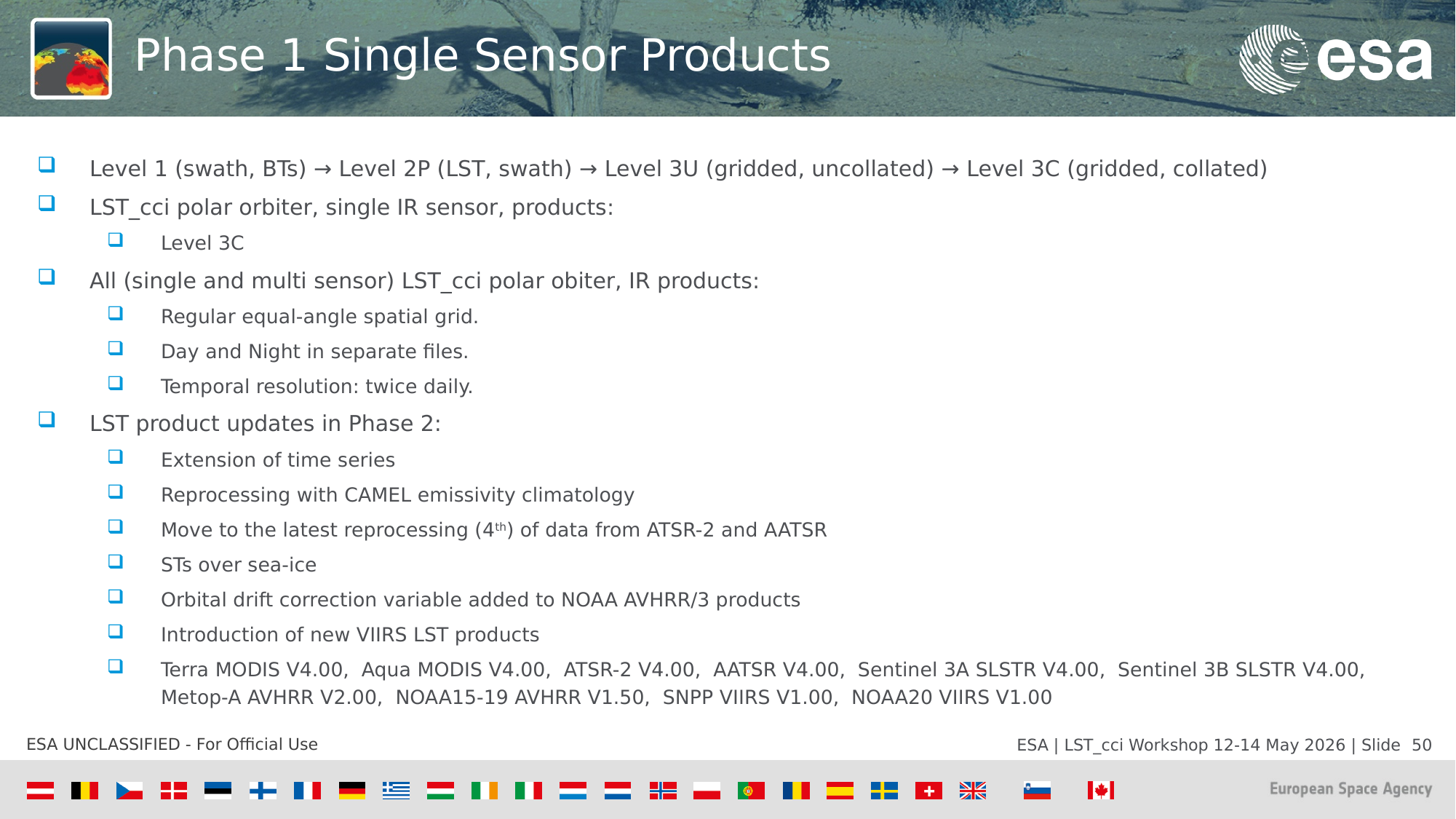

# Phase 1 Single Sensor Products
Level 1 (swath, BTs) → Level 2P (LST, swath) → Level 3U (gridded, uncollated) → Level 3C (gridded, collated)
LST_cci polar orbiter, single IR sensor, products:
Level 3C
All (single and multi sensor) LST_cci polar obiter, IR products:
Regular equal-angle spatial grid.
Day and Night in separate files.
Temporal resolution: twice daily.
LST product updates in Phase 2:
Extension of time series
Reprocessing with CAMEL emissivity climatology
Move to the latest reprocessing (4th) of data from ATSR-2 and AATSR
STs over sea-ice
Orbital drift correction variable added to NOAA AVHRR/3 products
Introduction of new VIIRS LST products
Terra MODIS V4.00,  Aqua MODIS V4.00,  ATSR-2 V4.00,  AATSR V4.00,  Sentinel 3A SLSTR V4.00,  Sentinel 3B SLSTR V4.00,  Metop-A AVHRR V2.00,  NOAA15-19 AVHRR V1.50,  SNPP VIIRS V1.00,  NOAA20 VIIRS V1.00